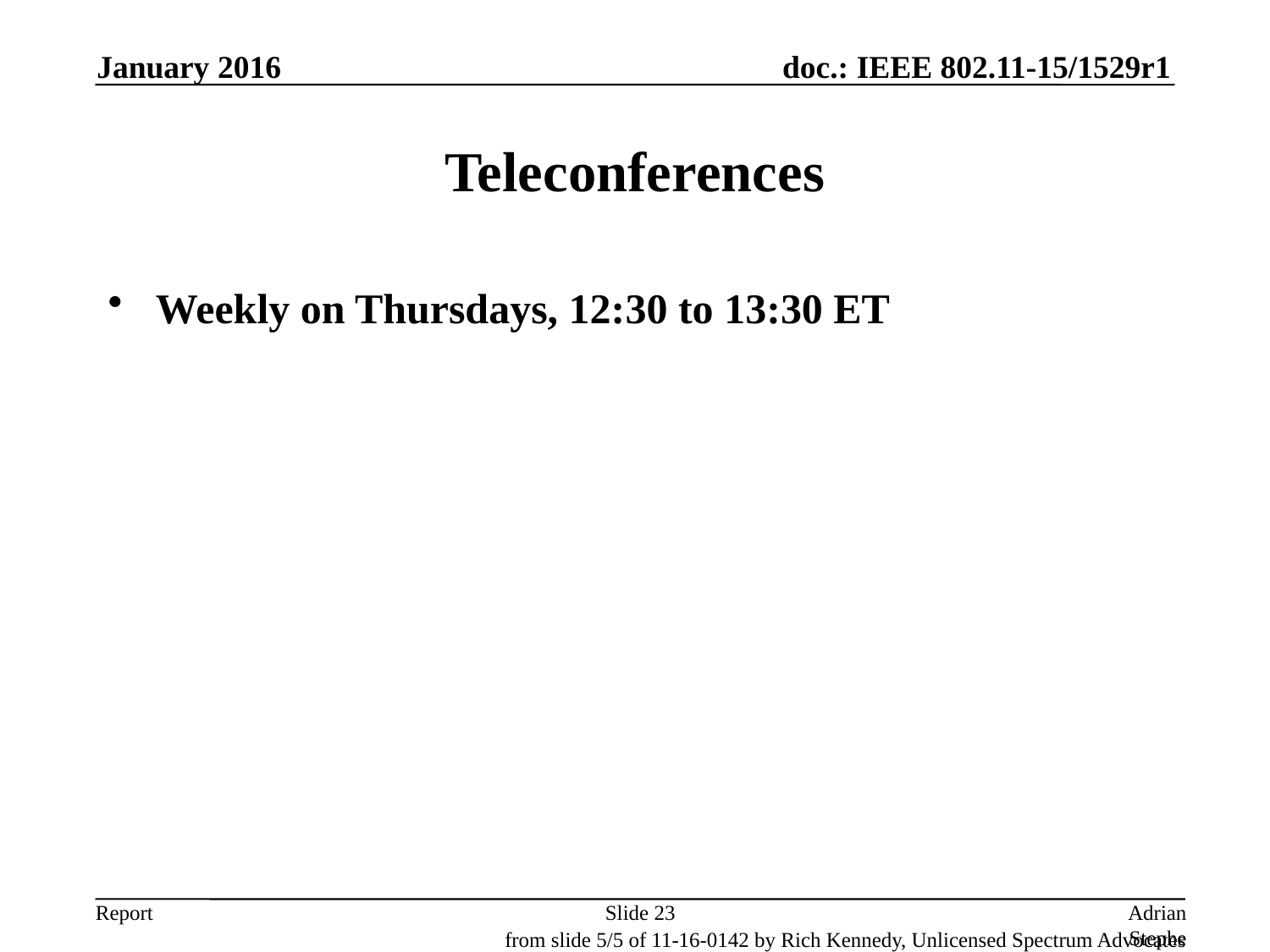

January 2016
# Teleconferences
Weekly on Thursdays, 12:30 to 13:30 ET
Slide 23
Adrian Stephens, Intel Corporation
from slide 5/5 of 11-16-0142 by Rich Kennedy, Unlicensed Spectrum Advocates